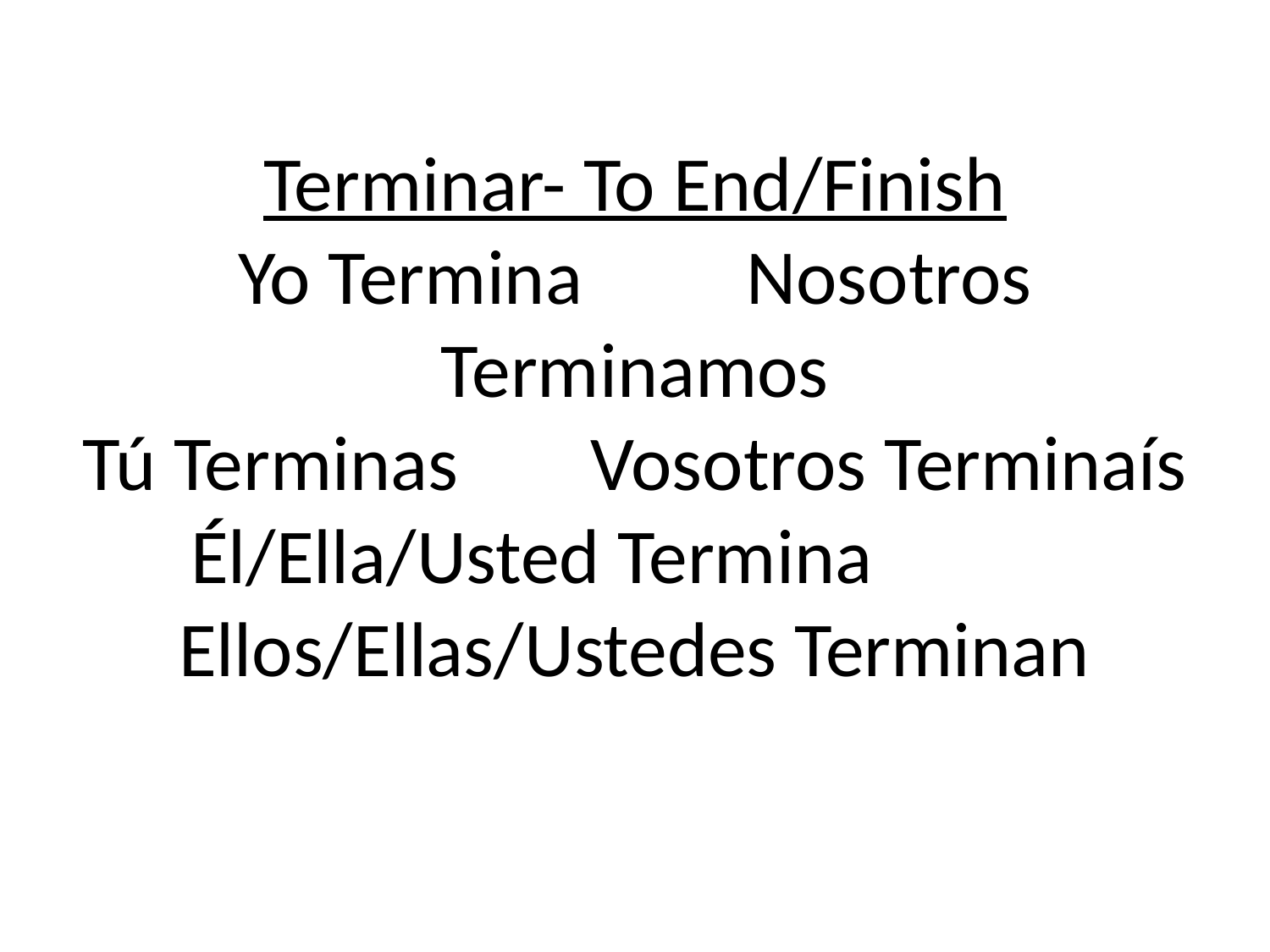

# Terminar- To End/Finish Yo Termina		Nosotros Terminamos Tú Terminas		Vosotros Terminaís Él/Ella/Usted Termina Ellos/Ellas/Ustedes Terminan